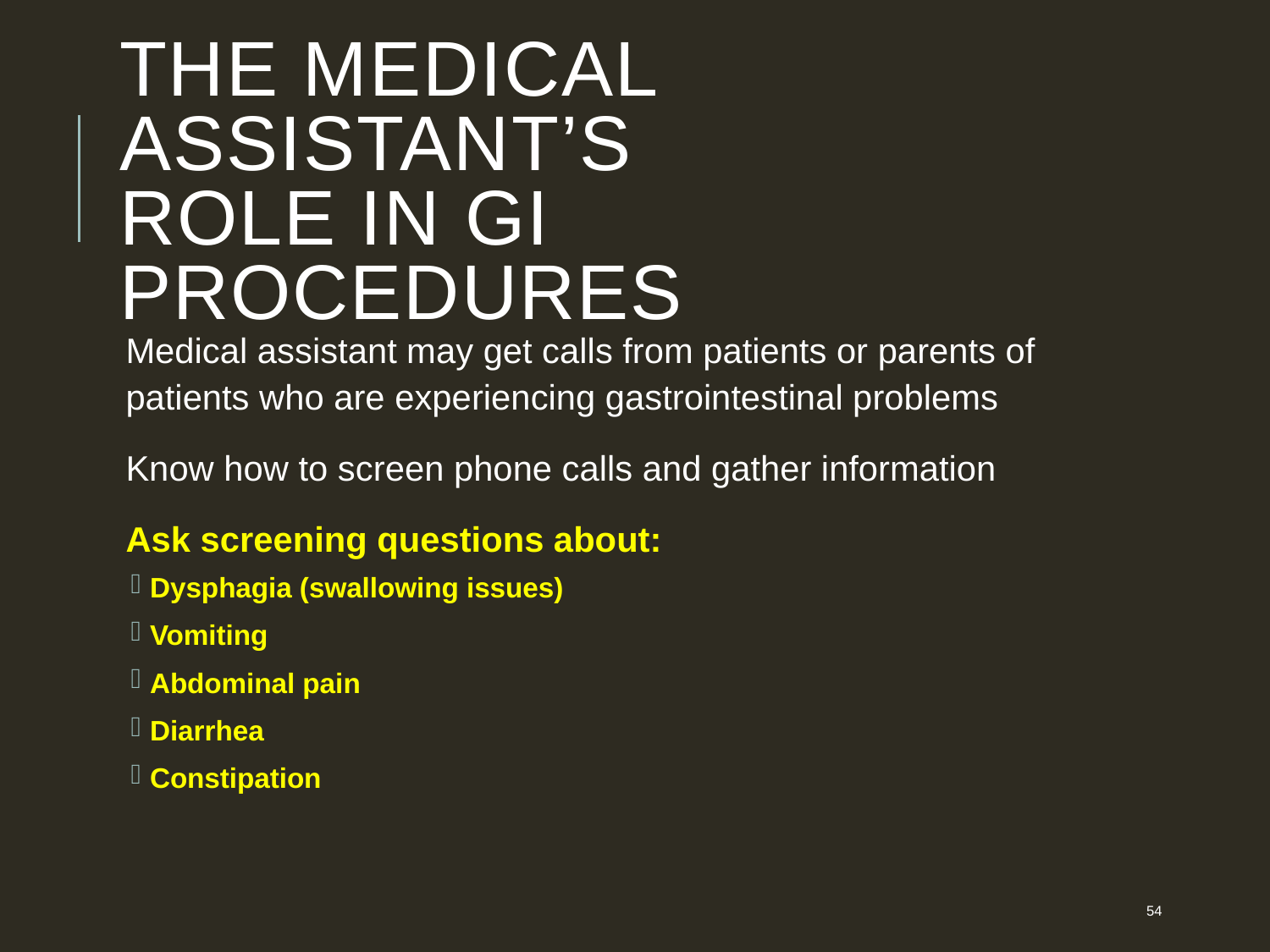

# The Medical Assistant’s Role in GI Procedures
Medical assistant may get calls from patients or parents of patients who are experiencing gastrointestinal problems
Know how to screen phone calls and gather information
Ask screening questions about:
Dysphagia (swallowing issues)
Vomiting
Abdominal pain
Diarrhea
Constipation
 54